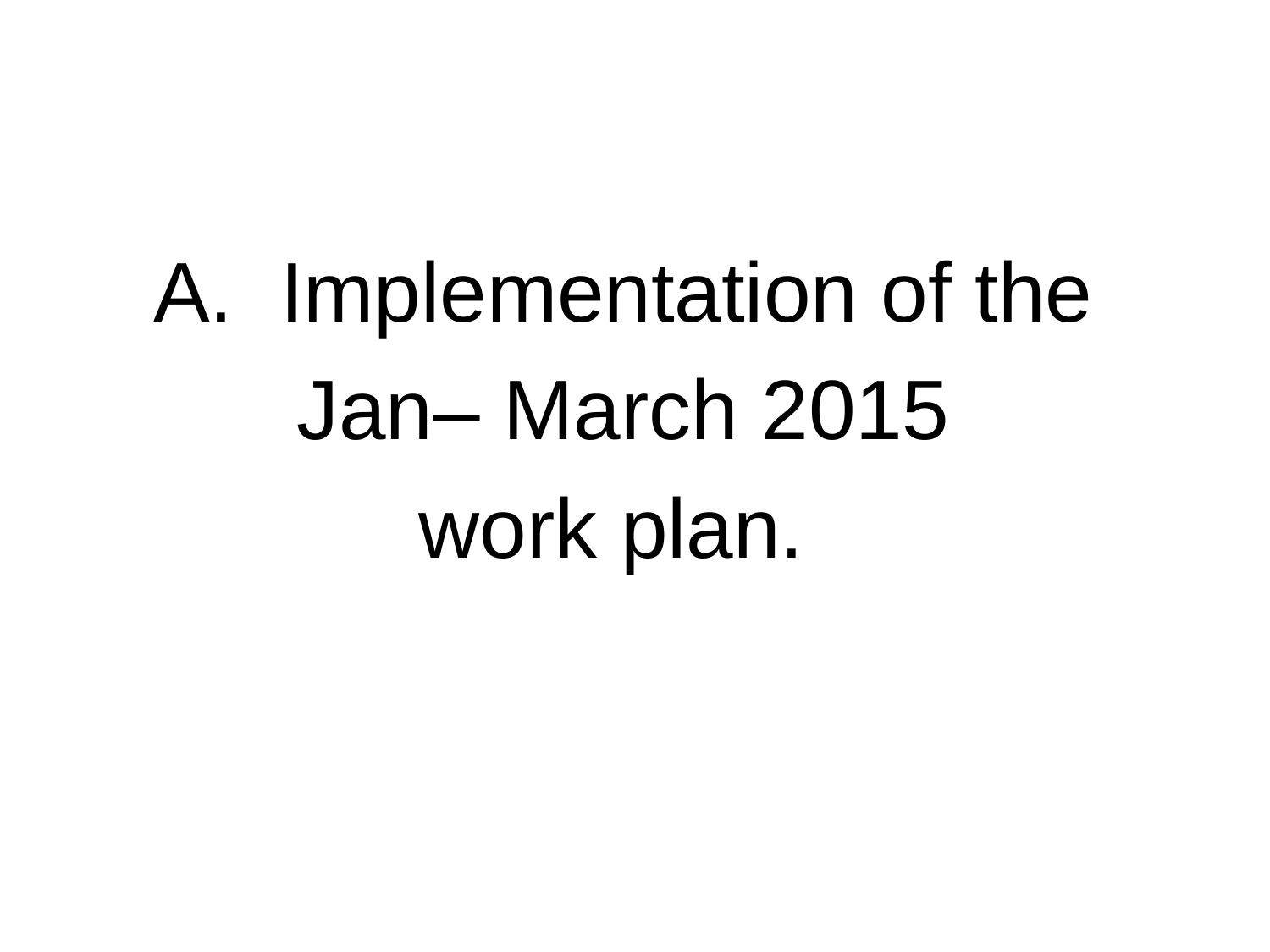

Implementation of the
Jan– March 2015
work plan.